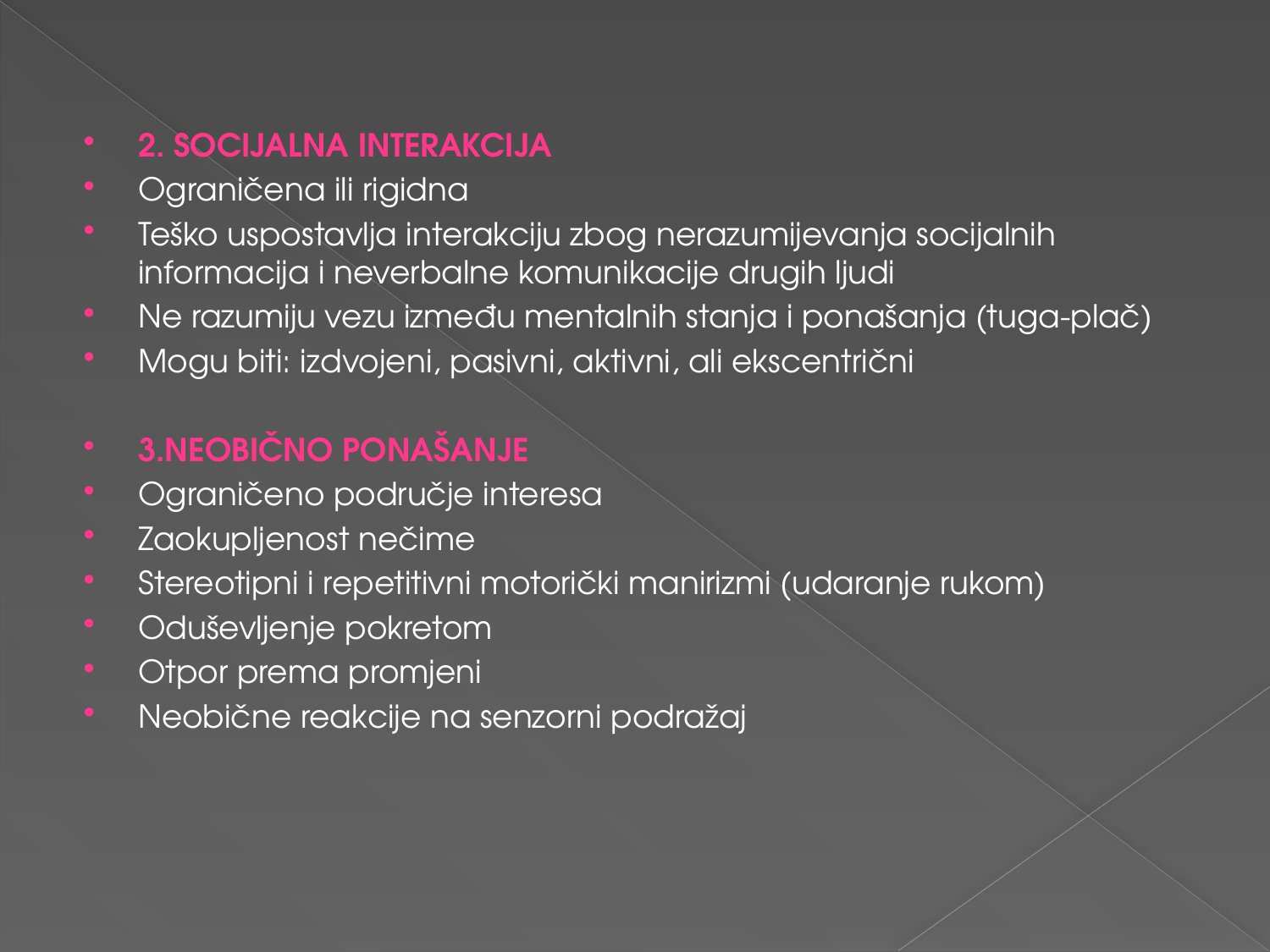

#
2. SOCIJALNA INTERAKCIJA
Ograničena ili rigidna
Teško uspostavlja interakciju zbog nerazumijevanja socijalnih informacija i neverbalne komunikacije drugih ljudi
Ne razumiju vezu između mentalnih stanja i ponašanja (tuga-plač)
Mogu biti: izdvojeni, pasivni, aktivni, ali ekscentrični

3.NEOBIČNO PONAŠANJE
Ograničeno područje interesa
Zaokupljenost nečime
Stereotipni i repetitivni motorički manirizmi (udaranje rukom)
Oduševljenje pokretom
Otpor prema promjeni
Neobične reakcije na senzorni podražaj